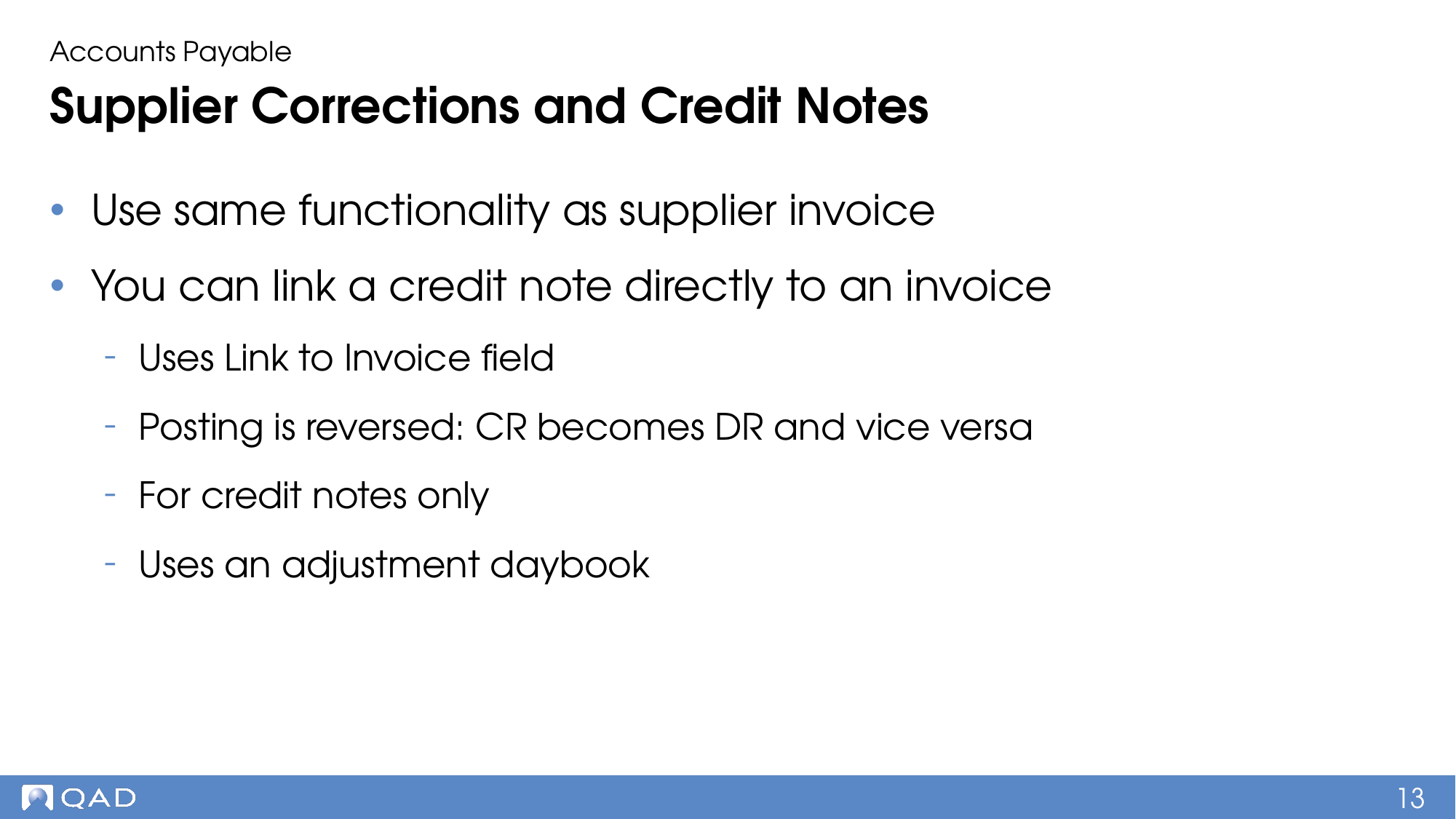

Accounts Payable
# Supplier Corrections and Credit Notes
Use same functionality as supplier invoice
You can link a credit note directly to an invoice
Uses Link to Invoice field
Posting is reversed: CR becomes DR and vice versa
For credit notes only
Uses an adjustment daybook

13